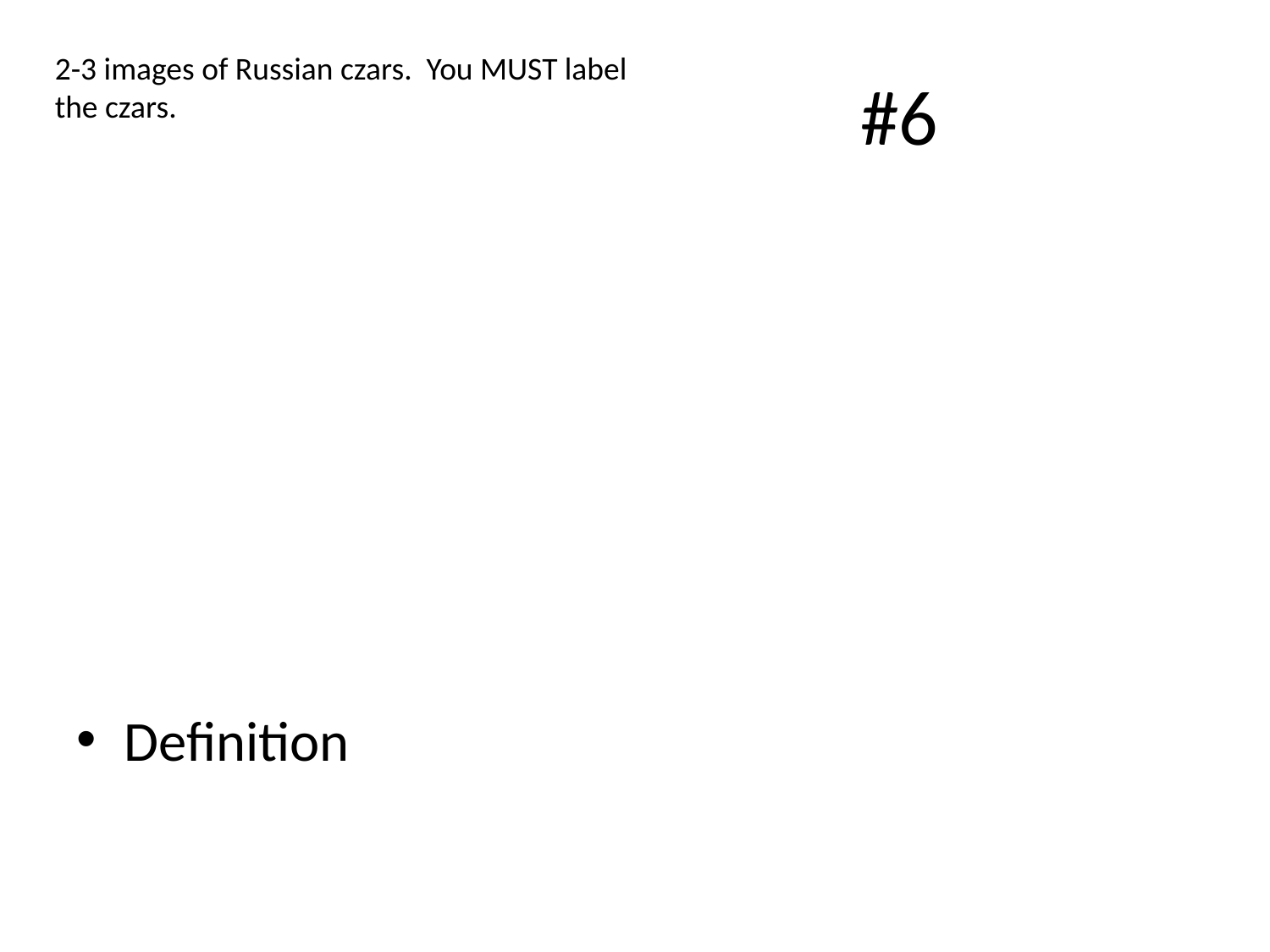

# #6
2-3 images of Russian czars.  You MUST label the czars.
Definition